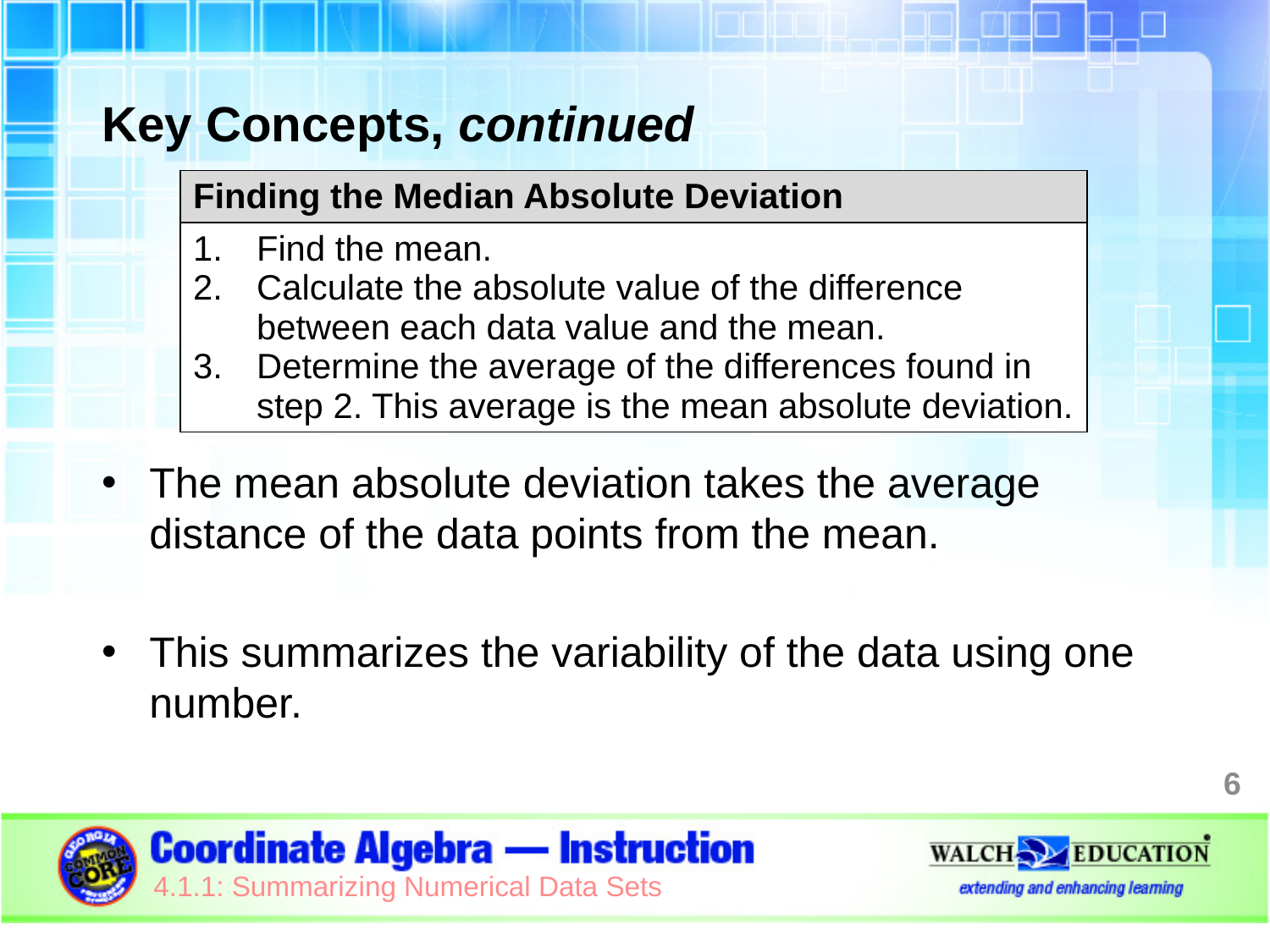

Key Concepts, continued

The mean absolute deviation takes the average distance of the data points from the mean.

This summarizes the variability of the data using one number.

| Finding the Median Absolute Deviation |
| --- |
| Find the mean. Calculate the absolute value of the difference between each data value and the mean. Determine the average of the differences found in step 2. This average is the mean absolute deviation. |
6
4.1.1: Summarizing Numerical Data Sets